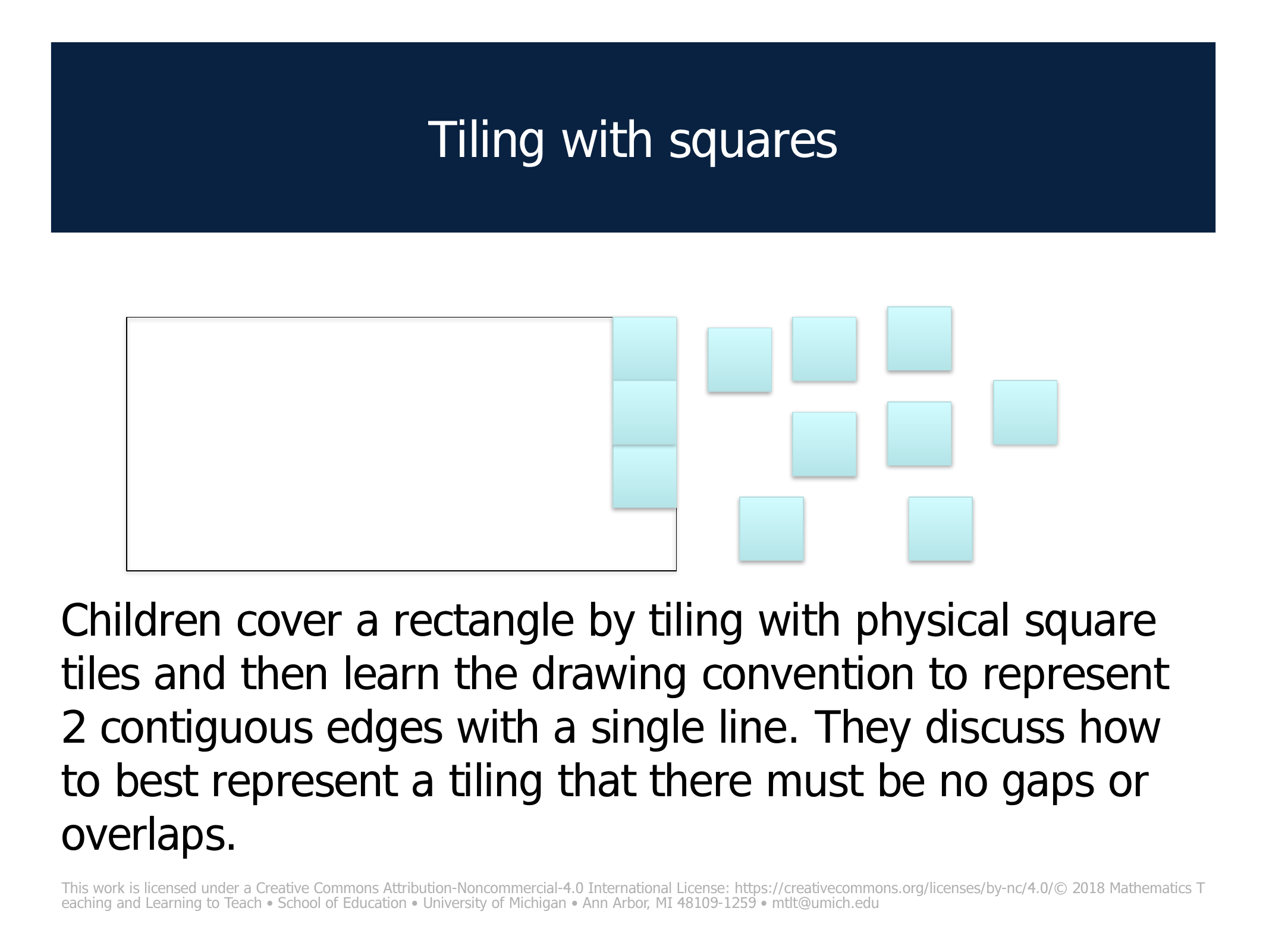

# Tiling with squares

Children cover a rectangle by tiling with physical square tiles and then learn the drawing convention to represent 2 contiguous edges with a single line. They discuss how to best represent a tiling that there must be no gaps or overlaps.

This work is licensed under a Creative Commons Attribution-Noncommercial-4.0 International License: https://creativecommons.org/licenses/by-nc/4.0/
© 2018 Mathematics Teaching and Learning to Teach • School of Education • University of Michigan • Ann Arbor, MI 48109-1259 • mtlt@umich.edu